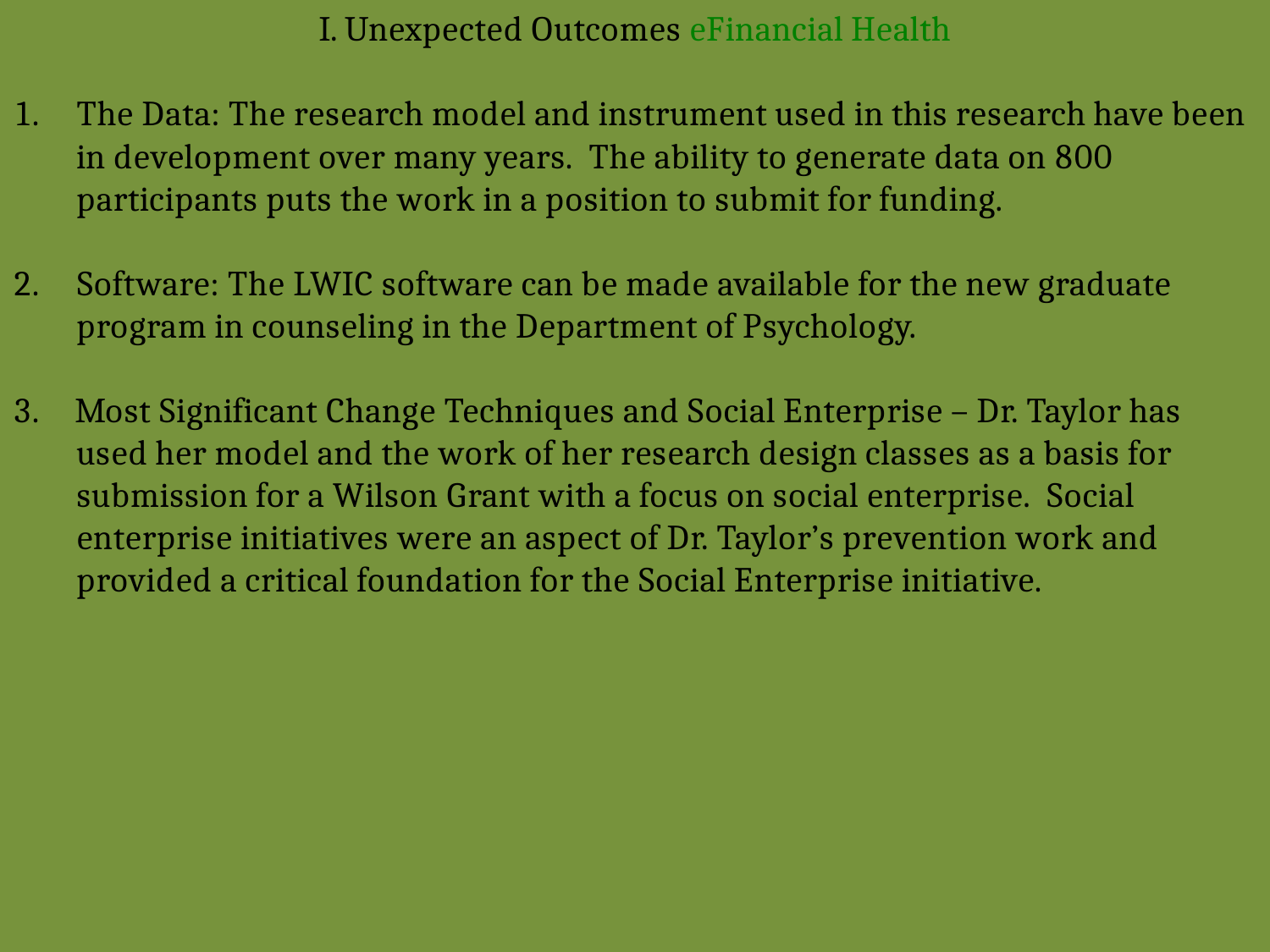

I. Unexpected Outcomes eFinancial Health

The Data: The research model and instrument used in this research have been in development over many years.  The ability to generate data on 800 participants puts the work in a position to submit for funding.

Software: The LWIC software can be made available for the new graduate program in counseling in the Department of Psychology.

Most Significant Change Techniques and Social Enterprise – Dr. Taylor has used her model and the work of her research design classes as a basis for submission for a Wilson Grant with a focus on social enterprise.  Social enterprise initiatives were an aspect of Dr. Taylor’s prevention work and provided a critical foundation for the Social Enterprise initiative.